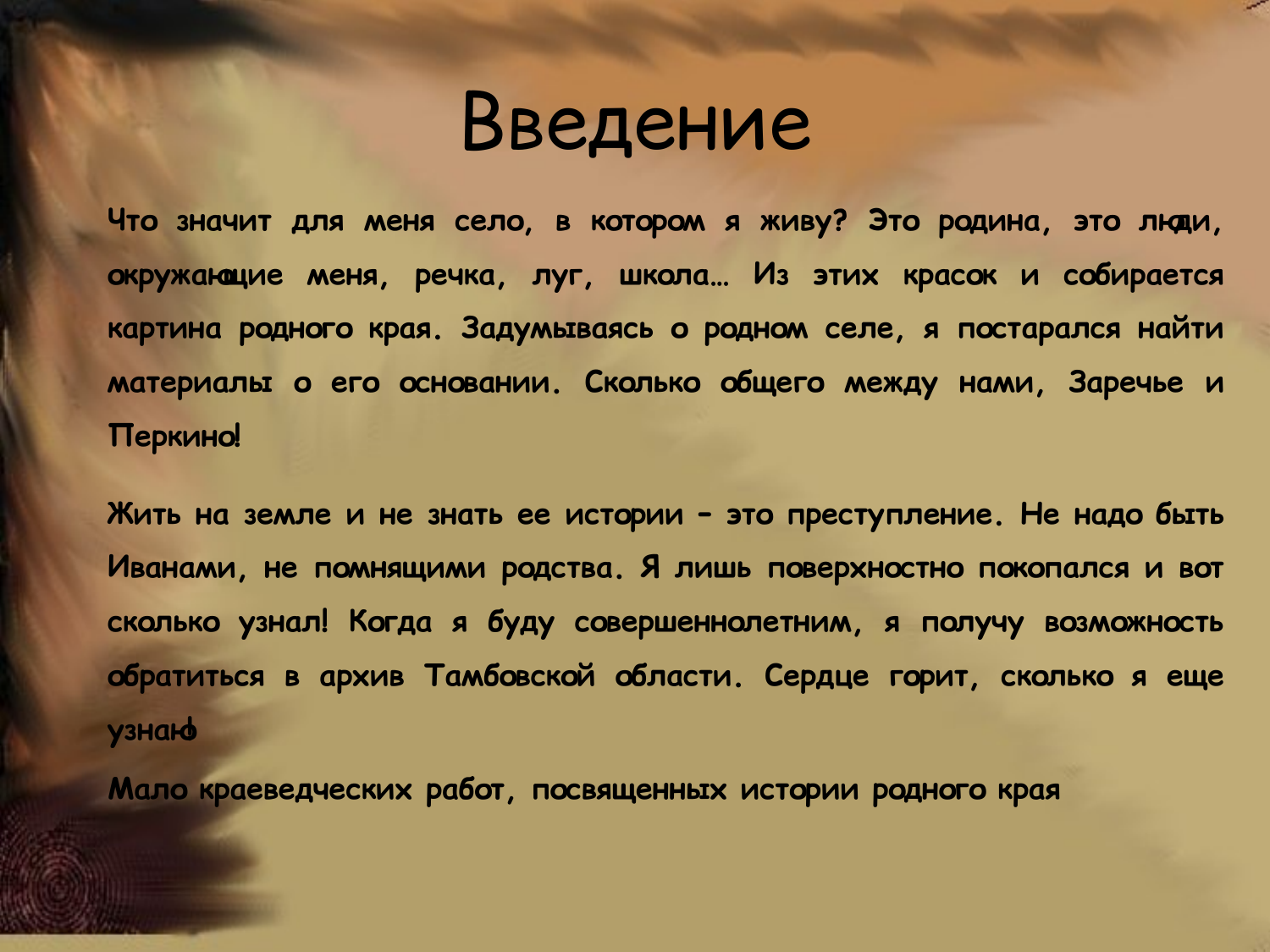

# Введение
Что значит для меня село, в котором я живу? Это родина, это люди, окружающие меня, речка, луг, школа… Из этих красок и собирается картина родного края. Задумываясь о родном селе, я постарался найти материалы о его основании. Сколько общего между нами, Заречье и Перкино!
Жить на земле и не знать ее истории – это преступление. Не надо быть Иванами, не помнящими родства. Я лишь поверхностно покопался и вот сколько узнал! Когда я буду совершеннолетним, я получу возможность обратиться в архив Тамбовской области. Сердце горит, сколько я еще узнаю!
Мало краеведческих работ, посвященных истории родного края